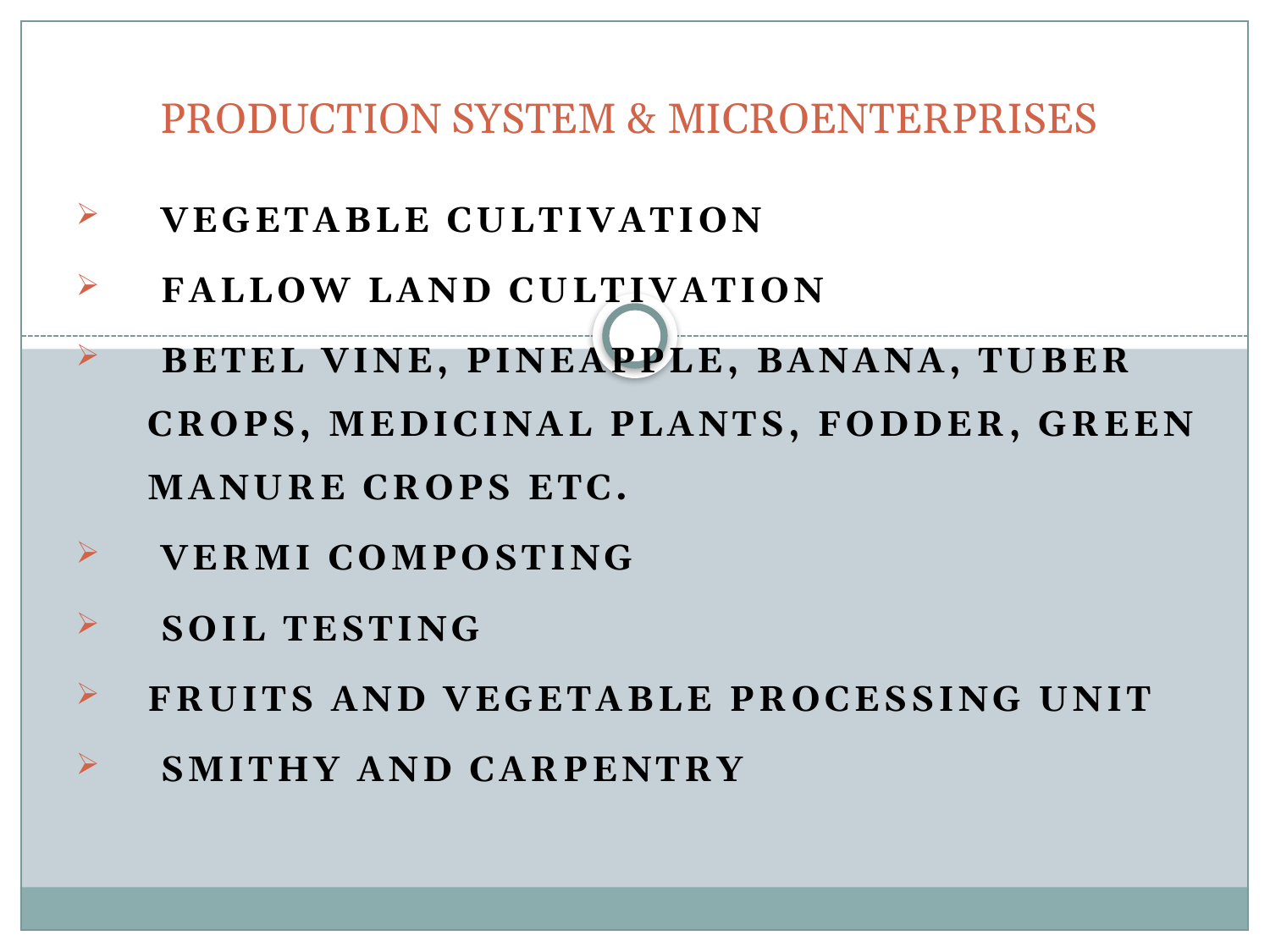

# PRODUCTION SYSTEM & MICROENTERPRISES
 Vegetable cultivation
 Fallow land cultivation
 Betel vine, Pineapple, Banana, Tuber Crops, Medicinal plants, Fodder, Green manure crops etc.
 Vermi composting
 Soil testing
Fruits and vegetable processing unit
 Smithy and carpentry